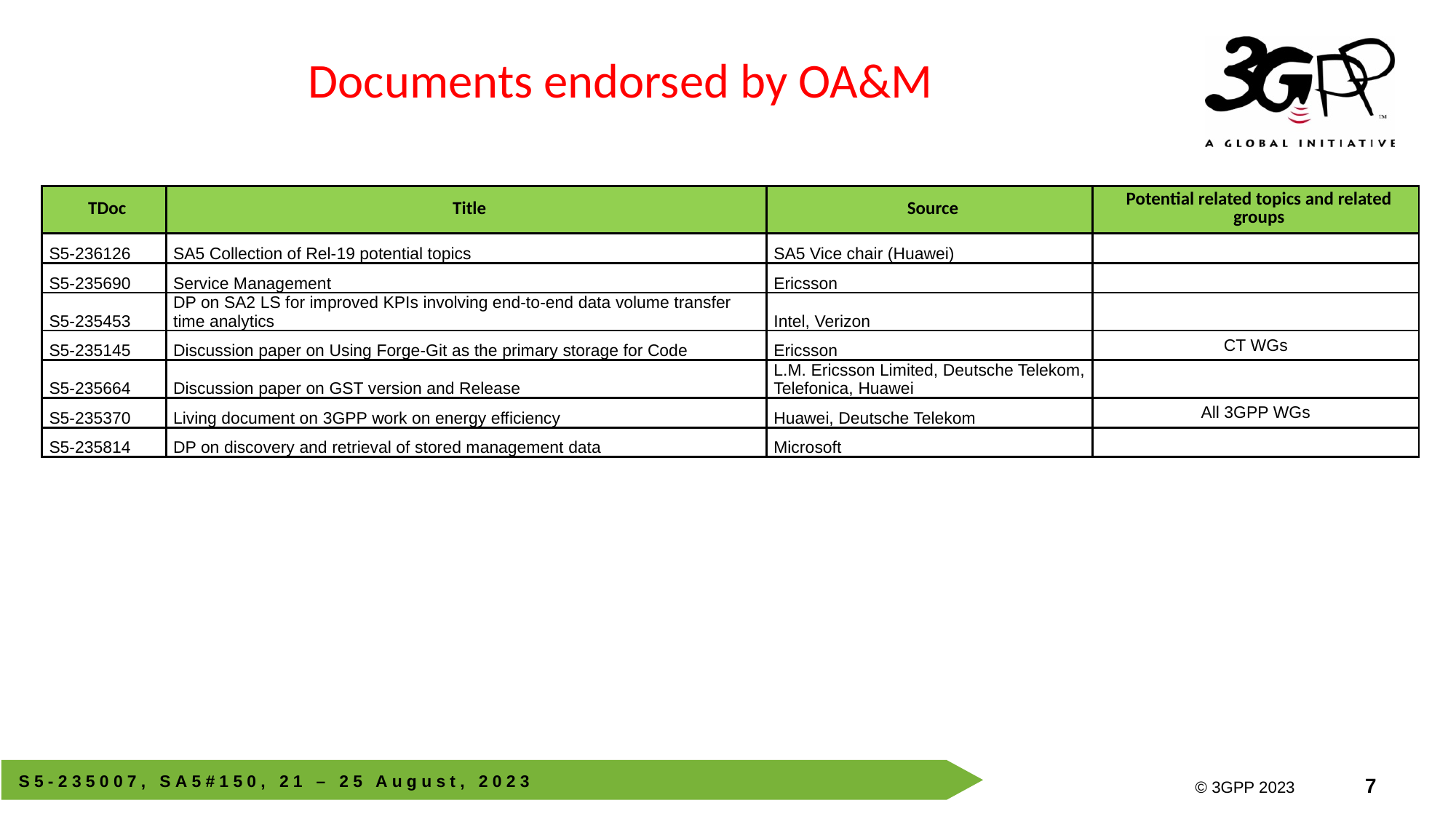

Documents endorsed by OA&M
| TDoc | Title | Source | Potential related topics and related groups |
| --- | --- | --- | --- |
| S5-236126 | SA5 Collection of Rel-19 potential topics | SA5 Vice chair (Huawei) |  |
| S5-235690 | Service Management | Ericsson |  |
| S5-235453 | DP on SA2 LS for improved KPIs involving end-to-end data volume transfer time analytics | Intel, Verizon |  |
| S5-235145 | Discussion paper on Using Forge-Git as the primary storage for Code | Ericsson | CT WGs |
| S5-235664 | Discussion paper on GST version and Release | L.M. Ericsson Limited, Deutsche Telekom, Telefonica, Huawei |  |
| S5-235370 | Living document on 3GPP work on energy efficiency | Huawei, Deutsche Telekom | All 3GPP WGs |
| S5-235814 | DP on discovery and retrieval of stored management data | Microsoft |  |